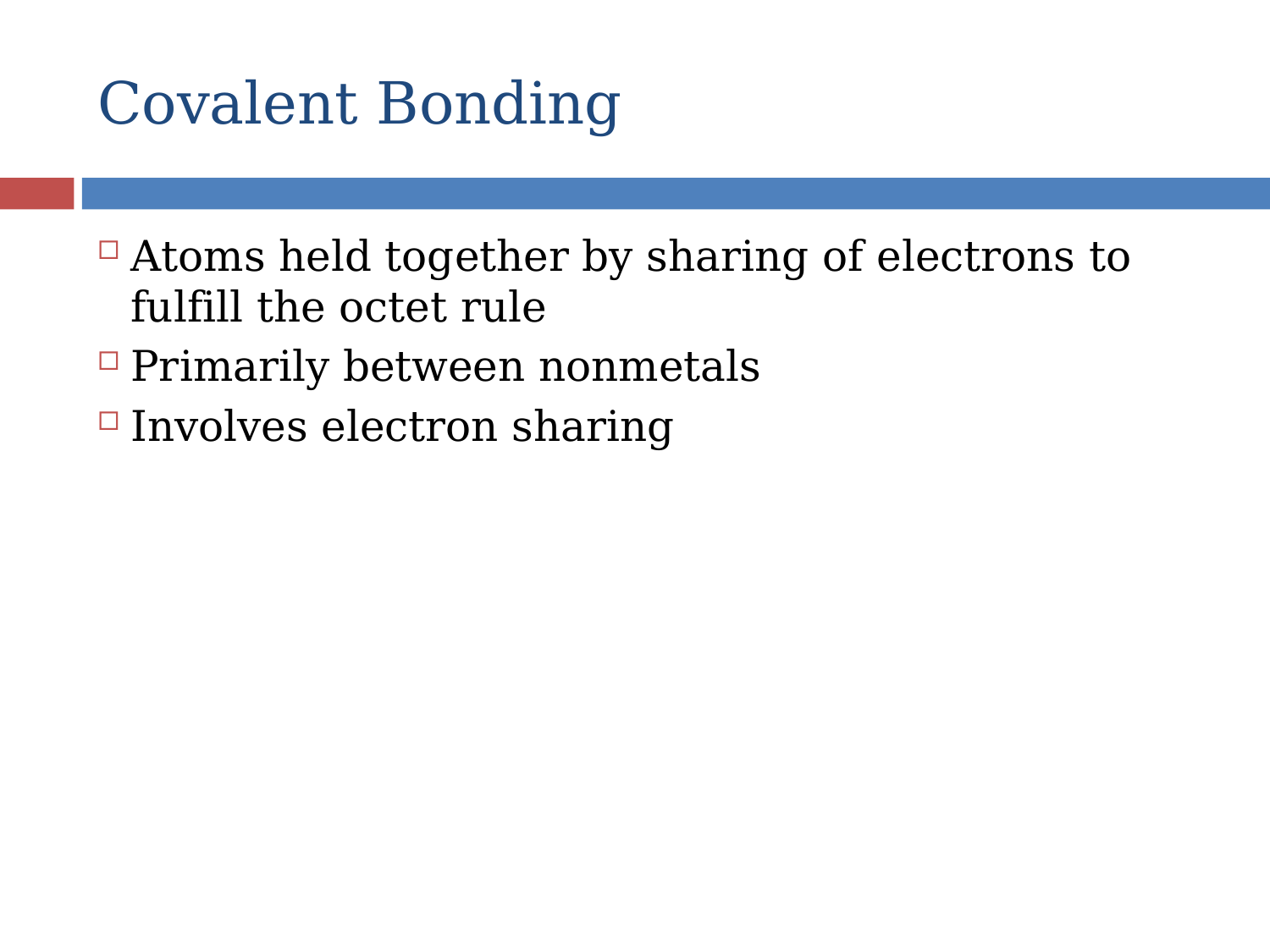

# Covalent Bonding
Atoms held together by sharing of electrons to fulfill the octet rule
Primarily between nonmetals
Involves electron sharing